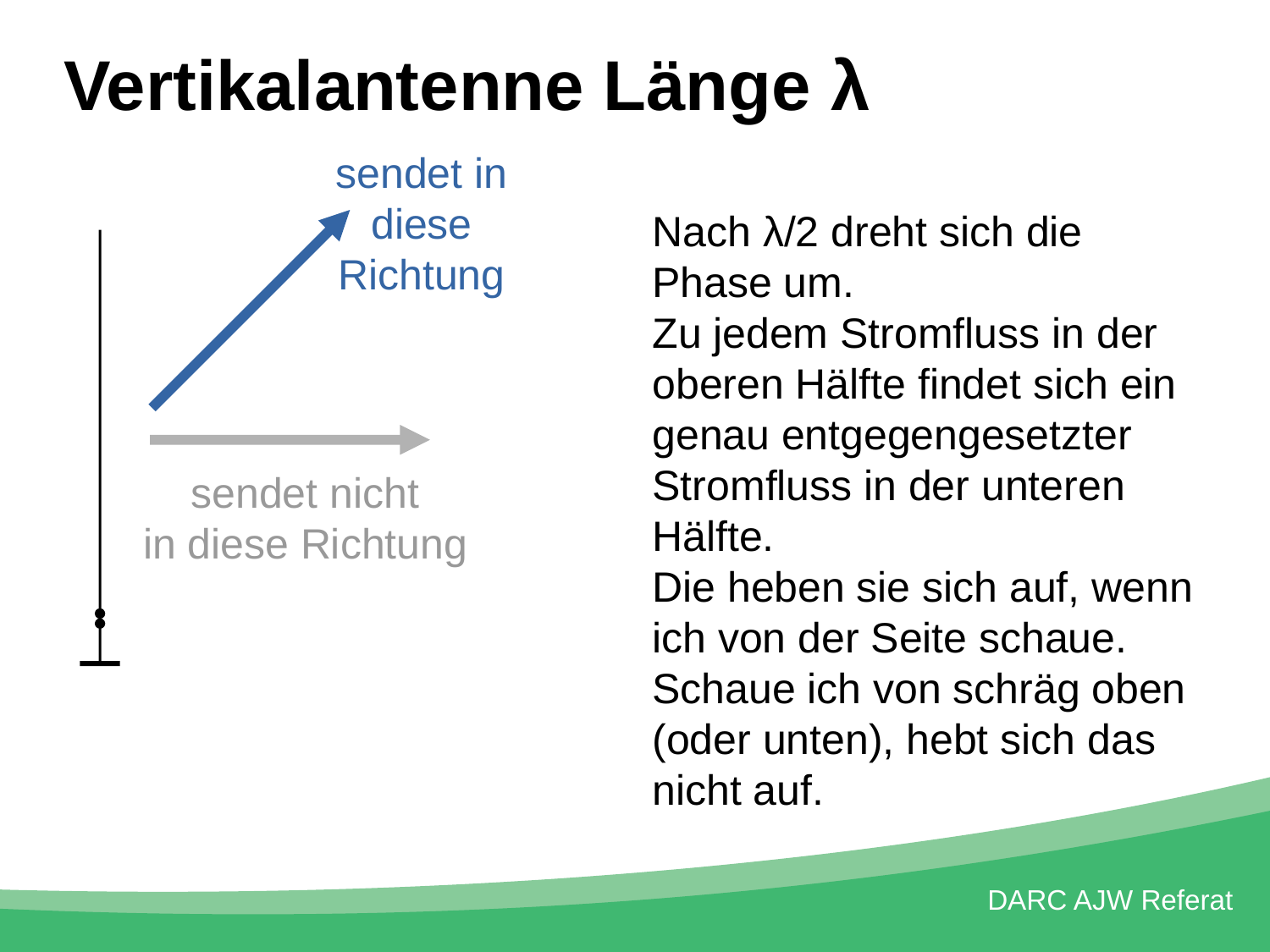

Vertikalantenne Länge λ
sendet in
diese
Richtung
Nach λ/2 dreht sich die Phase um.
Zu jedem Stromfluss in der oberen Hälfte findet sich ein genau entgegengesetzter Stromfluss in der unteren Hälfte.
Die heben sie sich auf, wenn ich von der Seite schaue.
Schaue ich von schräg oben (oder unten), hebt sich das nicht auf.

sendet nicht
in diese Richtung